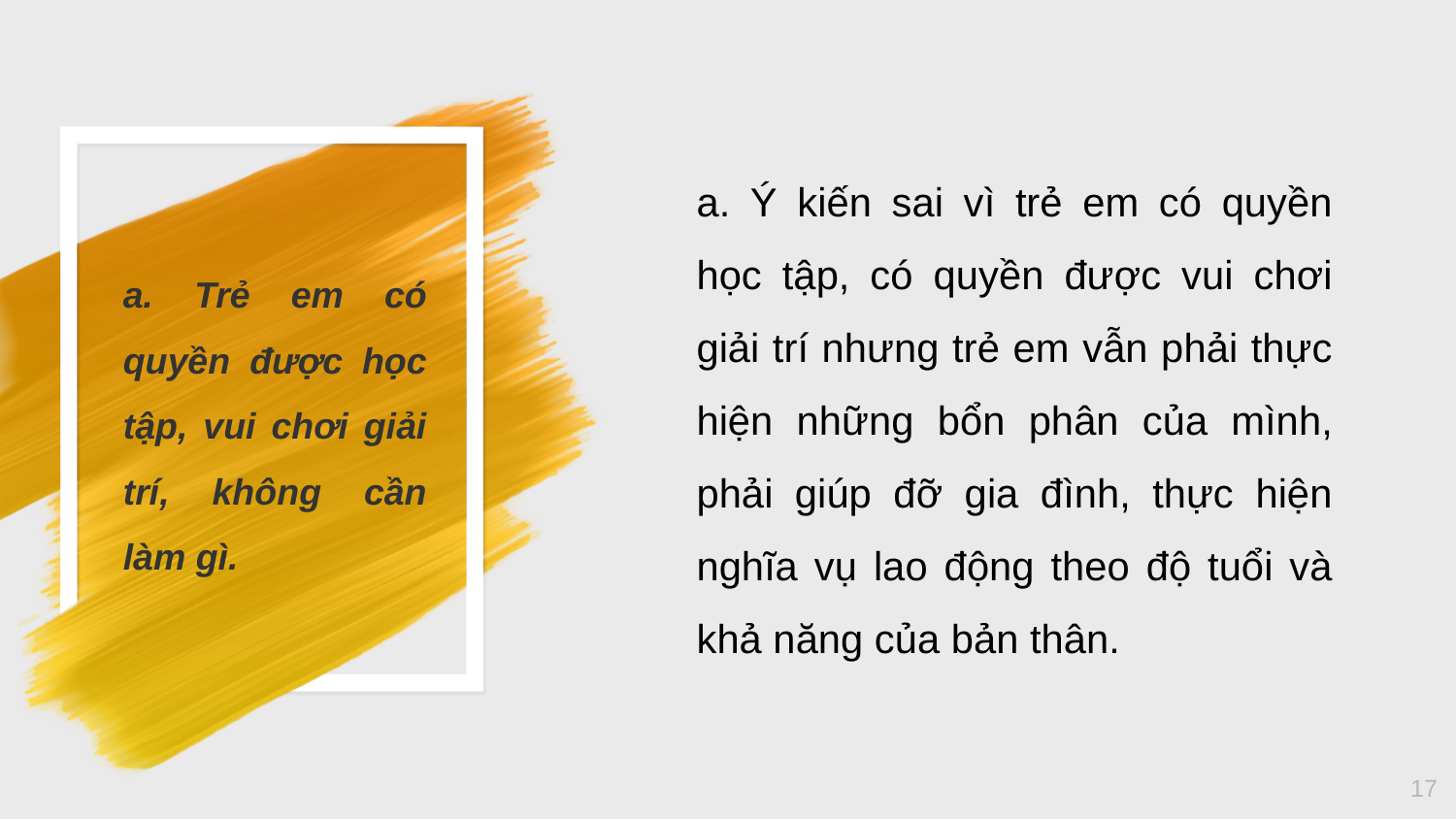

a. Ý kiến sai vì trẻ em có quyền học tập, có quyền được vui chơi giải trí nhưng trẻ em vẫn phải thực hiện những bổn phân của mình, phải giúp đỡ gia đình, thực hiện nghĩa vụ lao động theo độ tuổi và khả năng của bản thân.
a. Trẻ em có quyền được học tập, vui chơi giải trí, không cần làm gì.
17